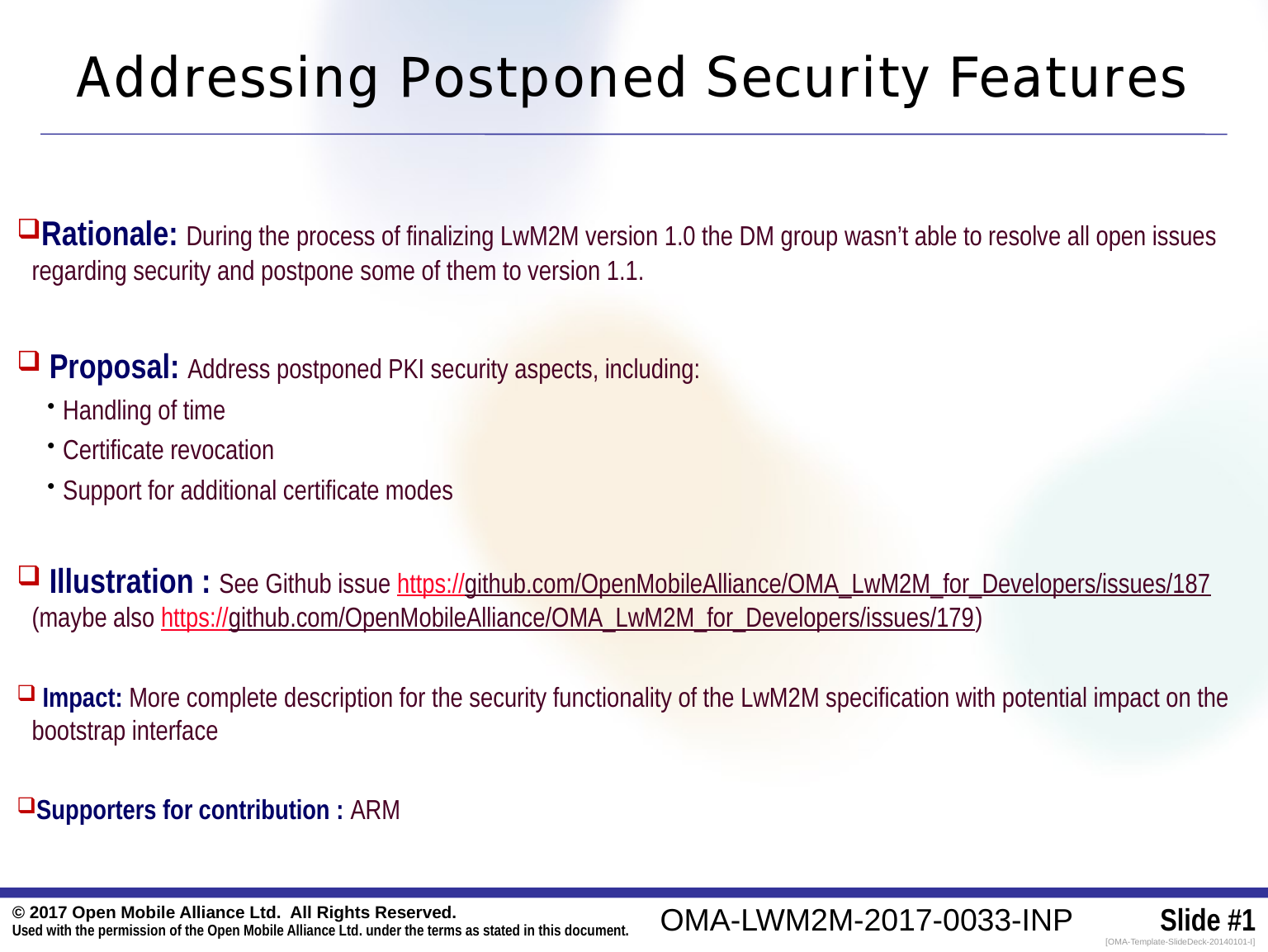

Addressing Postponed Security Features

Rationale: During the process of finalizing LwM2M version 1.0 the DM group wasn’t able to resolve all open issues regarding security and postpone some of them to version 1.1.

 Proposal: Address postponed PKI security aspects, including:
Handling of time
Certificate revocation
Support for additional certificate modes

 Illustration : See Github issue https://github.com/OpenMobileAlliance/OMA_LwM2M_for_Developers/issues/187 (maybe also https://github.com/OpenMobileAlliance/OMA_LwM2M_for_Developers/issues/179)

 Impact: More complete description for the security functionality of the LwM2M specification with potential impact on the bootstrap interface

Supporters for contribution : ARM